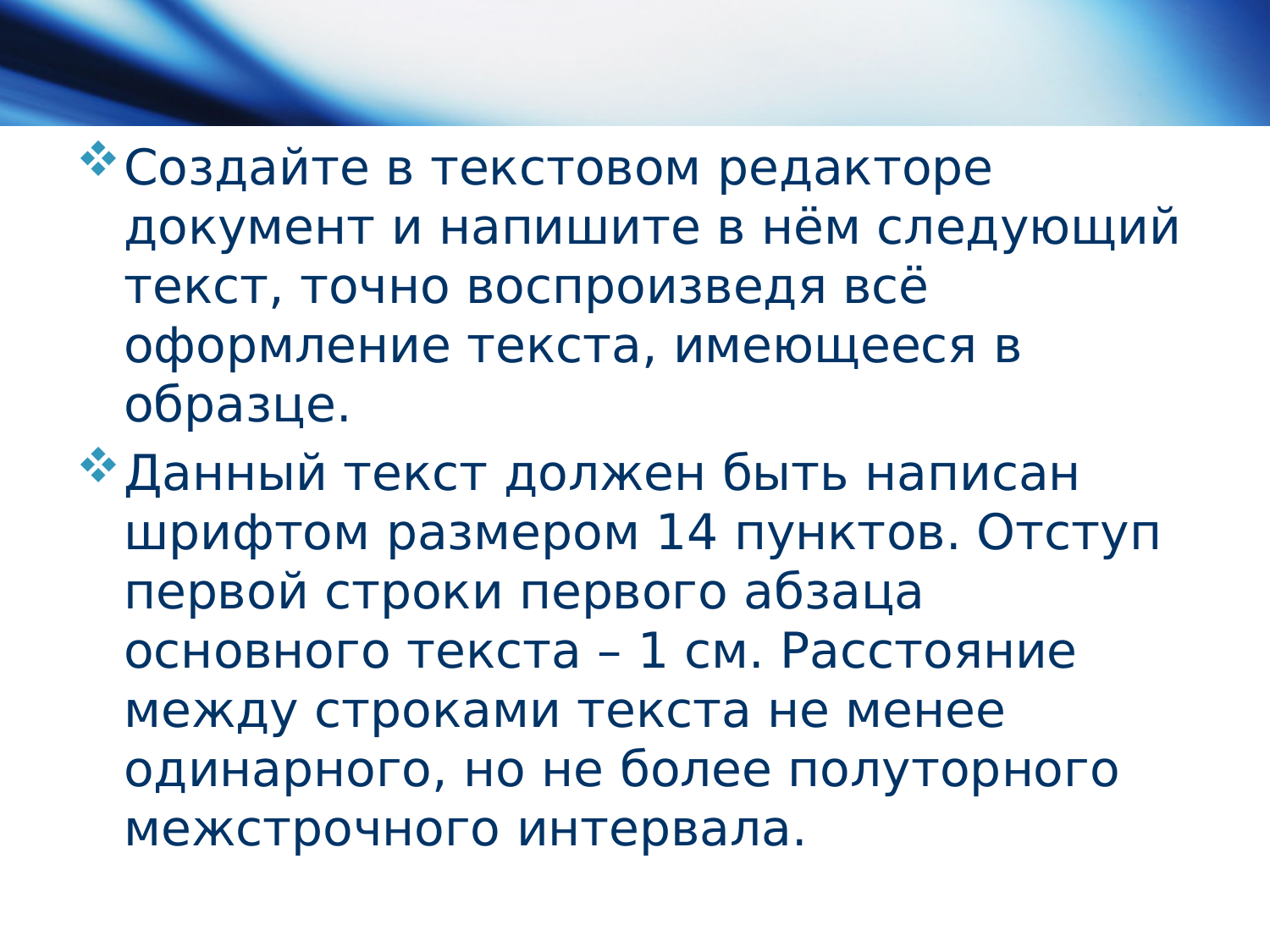

# Создайте в текстовом редакторе документ и напишите в нём следующий текст, точно воспроизведя всё оформление текста, имеющееся в образце.
Данный текст должен быть написан шрифтом размером 14 пунктов. Отступ первой строки первого абзаца основного текста – 1 см. Расстояние между строками текста не менее одинарного, но не более полуторного межстрочного интервала.